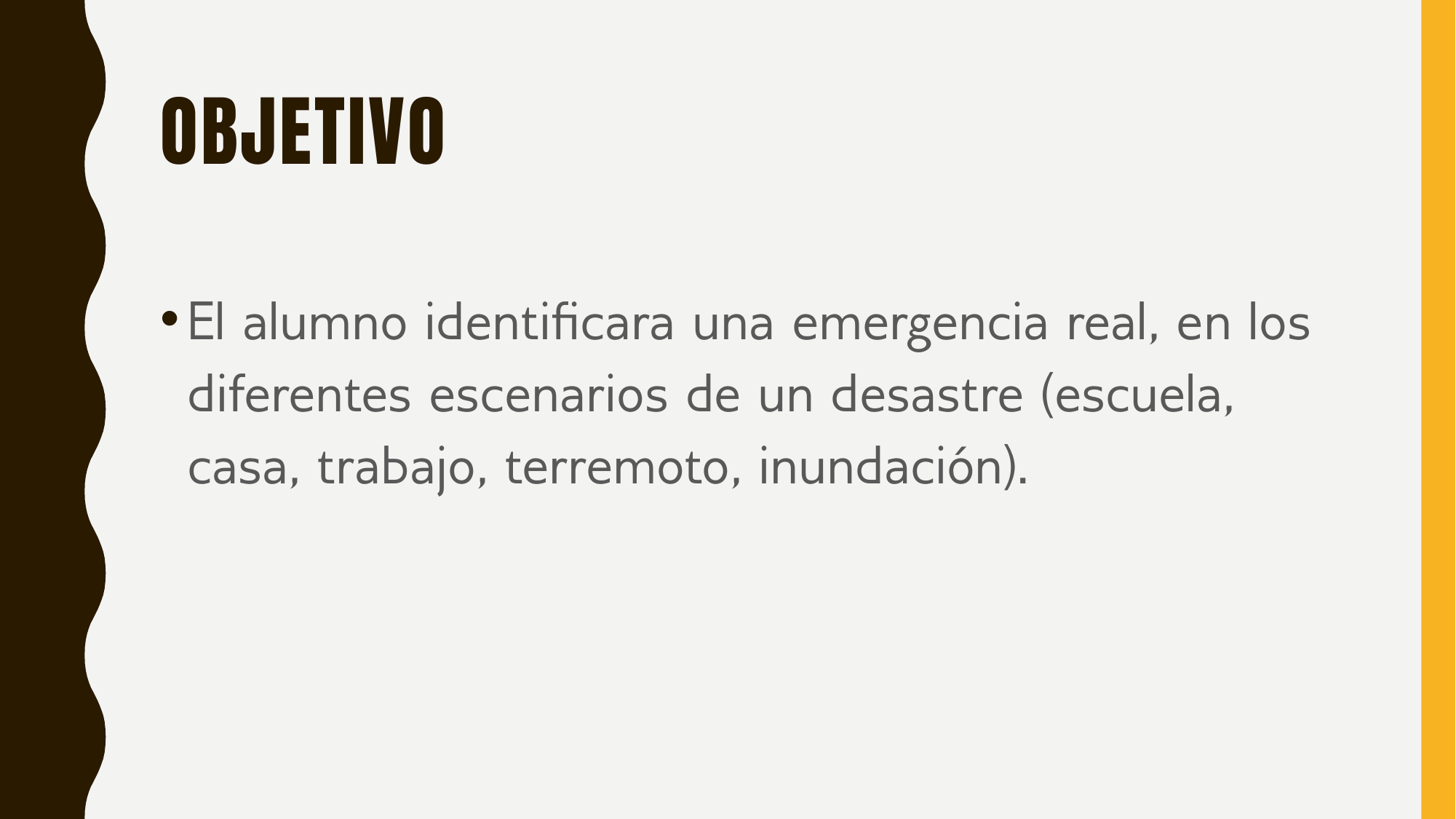

# objetivo
El alumno identificara una emergencia real, en los diferentes escenarios de un desastre (escuela, casa, trabajo, terremoto, inundación).